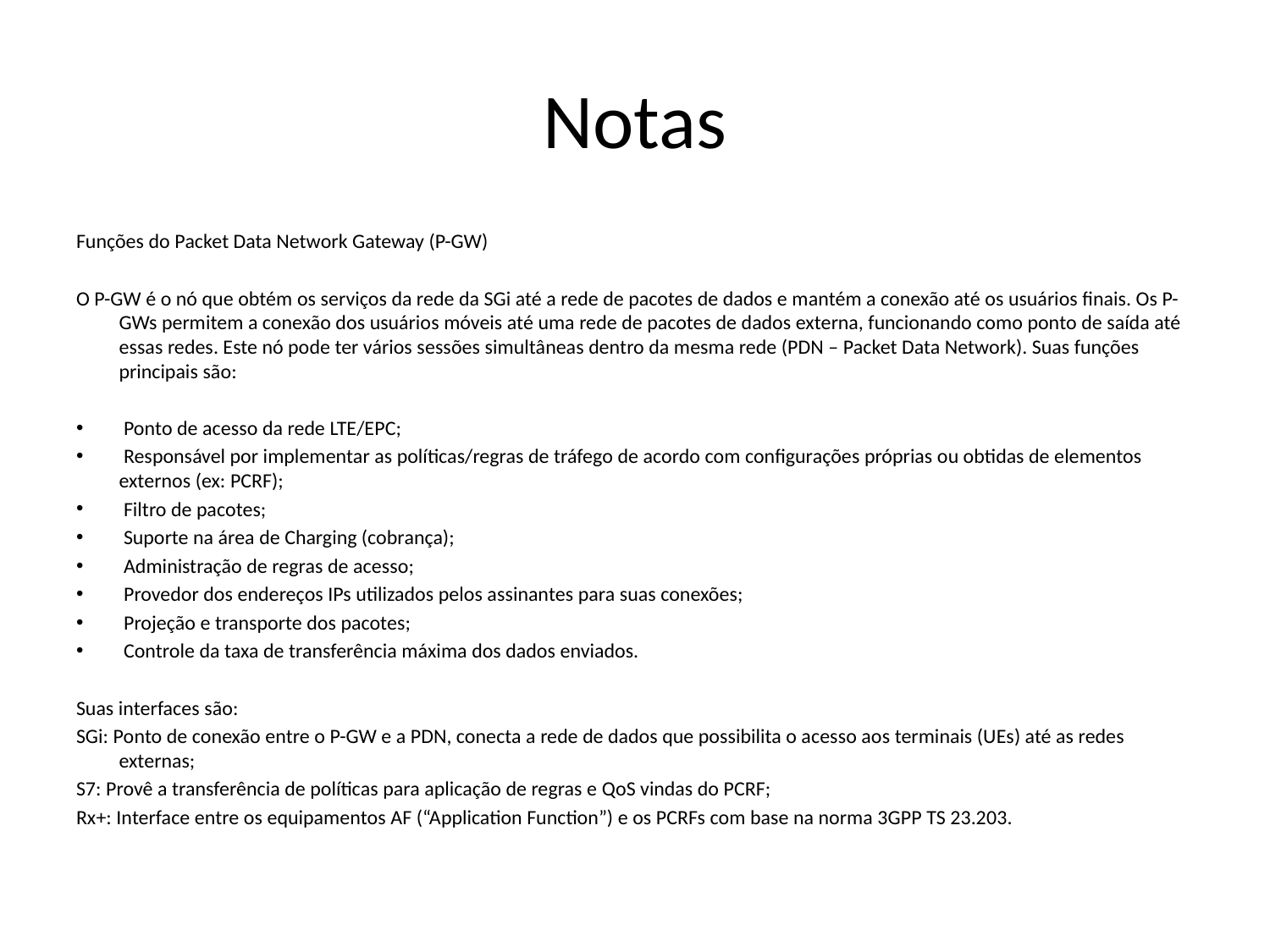

# Notas
Funções do Packet Data Network Gateway (P-GW)

O P-GW é o nó que obtém os serviços da rede da SGi até a rede de pacotes de dados e mantém a conexão até os usuários finais. Os P-GWs permitem a conexão dos usuários móveis até uma rede de pacotes de dados externa, funcionando como ponto de saída até essas redes. Este nó pode ter vários sessões simultâneas dentro da mesma rede (PDN – Packet Data Network). Suas funções principais são:

 Ponto de acesso da rede LTE/EPC;
 Responsável por implementar as políticas/regras de tráfego de acordo com configurações próprias ou obtidas de elementos externos (ex: PCRF);
 Filtro de pacotes;
 Suporte na área de Charging (cobrança);
 Administração de regras de acesso;
 Provedor dos endereços IPs utilizados pelos assinantes para suas conexões;
 Projeção e transporte dos pacotes;
 Controle da taxa de transferência máxima dos dados enviados.

Suas interfaces são:
SGi: Ponto de conexão entre o P-GW e a PDN, conecta a rede de dados que possibilita o acesso aos terminais (UEs) até as redes externas;
S7: Provê a transferência de políticas para aplicação de regras e QoS vindas do PCRF;
Rx+: Interface entre os equipamentos AF (“Application Function”) e os PCRFs com base na norma 3GPP TS 23.203.